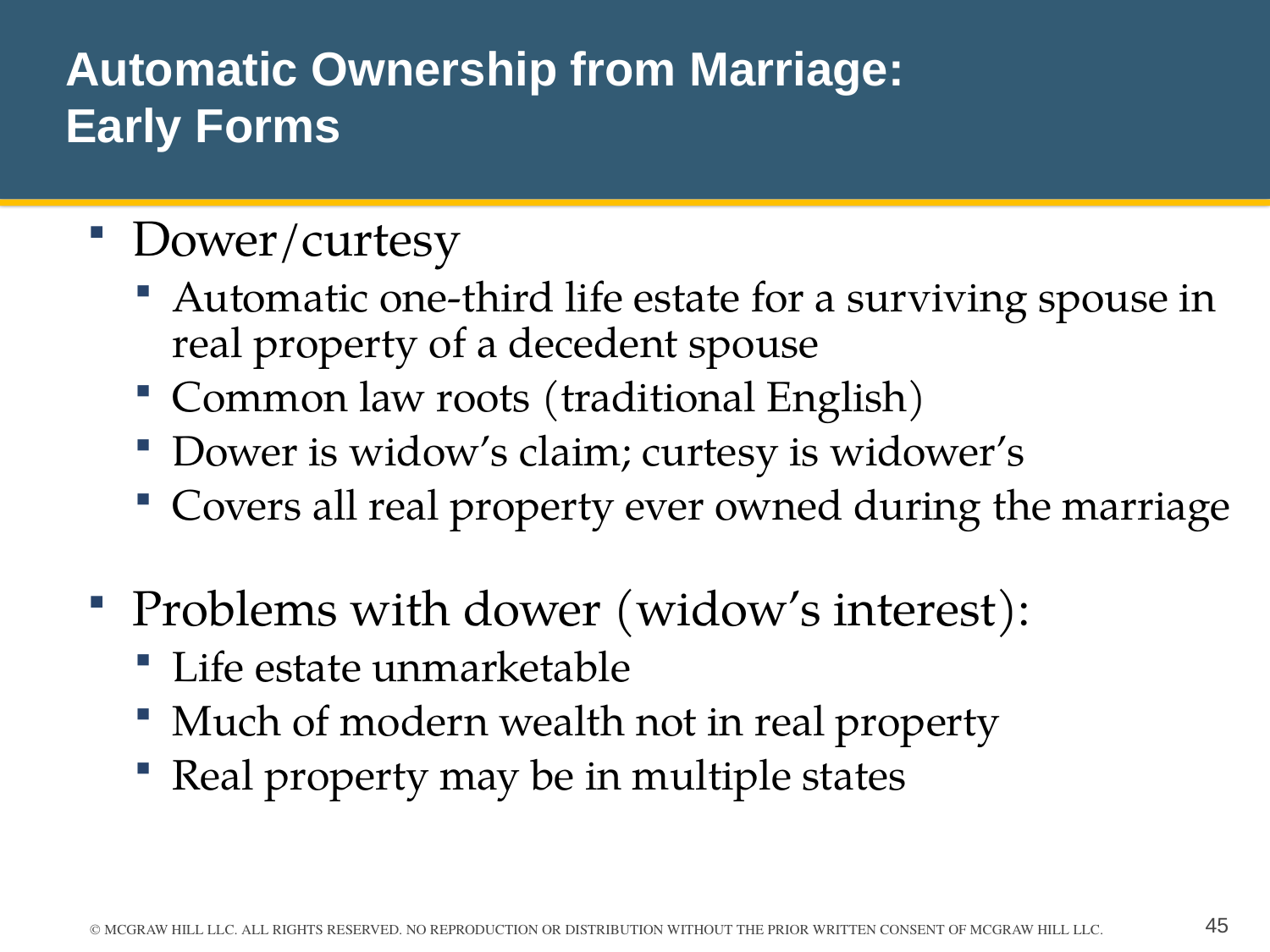

# Automatic Ownership from Marriage: Early Forms
Dower/curtesy
Automatic one-third life estate for a surviving spouse in real property of a decedent spouse
Common law roots (traditional English)
Dower is widow’s claim; curtesy is widower’s
Covers all real property ever owned during the marriage

Problems with dower (widow’s interest):
Life estate unmarketable
Much of modern wealth not in real property
Real property may be in multiple states
© MCGRAW HILL LLC. ALL RIGHTS RESERVED. NO REPRODUCTION OR DISTRIBUTION WITHOUT THE PRIOR WRITTEN CONSENT OF MCGRAW HILL LLC.
45